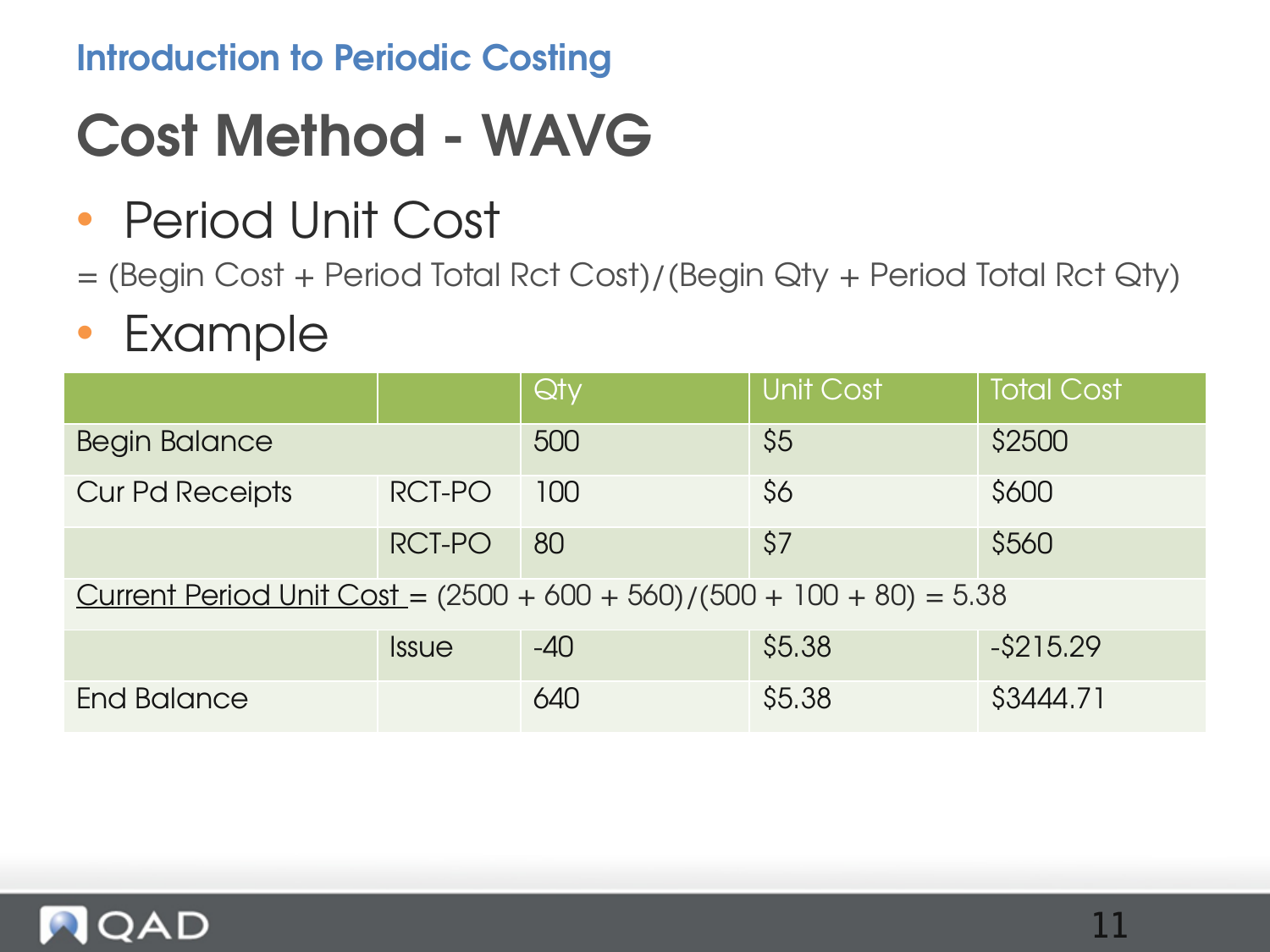

Introduction to Periodic Costing
# Cost Method - WAVG
Period Unit Cost
= (Begin Cost + Period Total Rct Cost)/(Begin Qty + Period Total Rct Qty)
Example

|  |  | Qty | Unit Cost | Total Cost |
| --- | --- | --- | --- | --- |
| Begin Balance |  | 500 | $5 | $2500 |
| Cur Pd Receipts | RCT-PO | 100 | $6 | $600 |
|  | RCT-PO | 80 | $7 | $560 |
| Current Period Unit Cost = (2500 + 600 + 560)/(500 + 100 + 80) = 5.38 |  |  |  |  |
|  | Issue | -40 | $5.38 | -$215.29 |
| End Balance |  | 640 | $5.38 | $3444.71 |
11